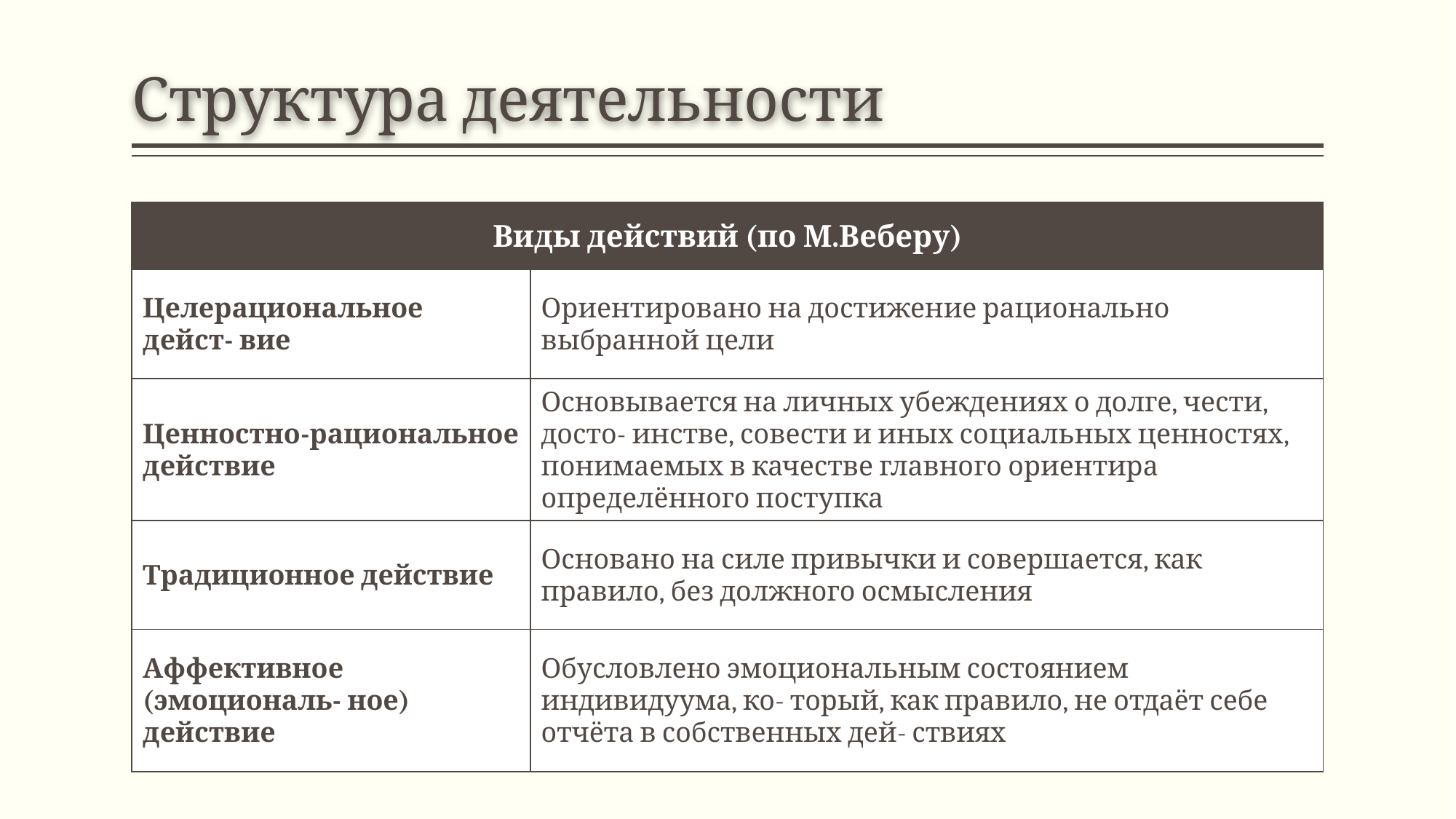

# Структура деятельности
| Виды действий (по М.Веберу) |  |
| --- | --- |
| Целерациональное дейст- вие | Ориентировано на достижение рационально выбранной цели |
| Ценностно-рациональное действие | Основывается на личных убеждениях о долге, чести, досто- инстве, совести и иных социальных ценностях, понимаемых в качестве главного ориентира определённого поступка |
| Традиционное действие | Основано на силе привычки и совершается, как правило, без должного осмысления |
| Аффективное (эмоциональ- ное) действие | Обусловлено эмоциональным состоянием индивидуума, ко- торый, как правило, не отдаёт себе отчёта в собственных дей- ствиях |